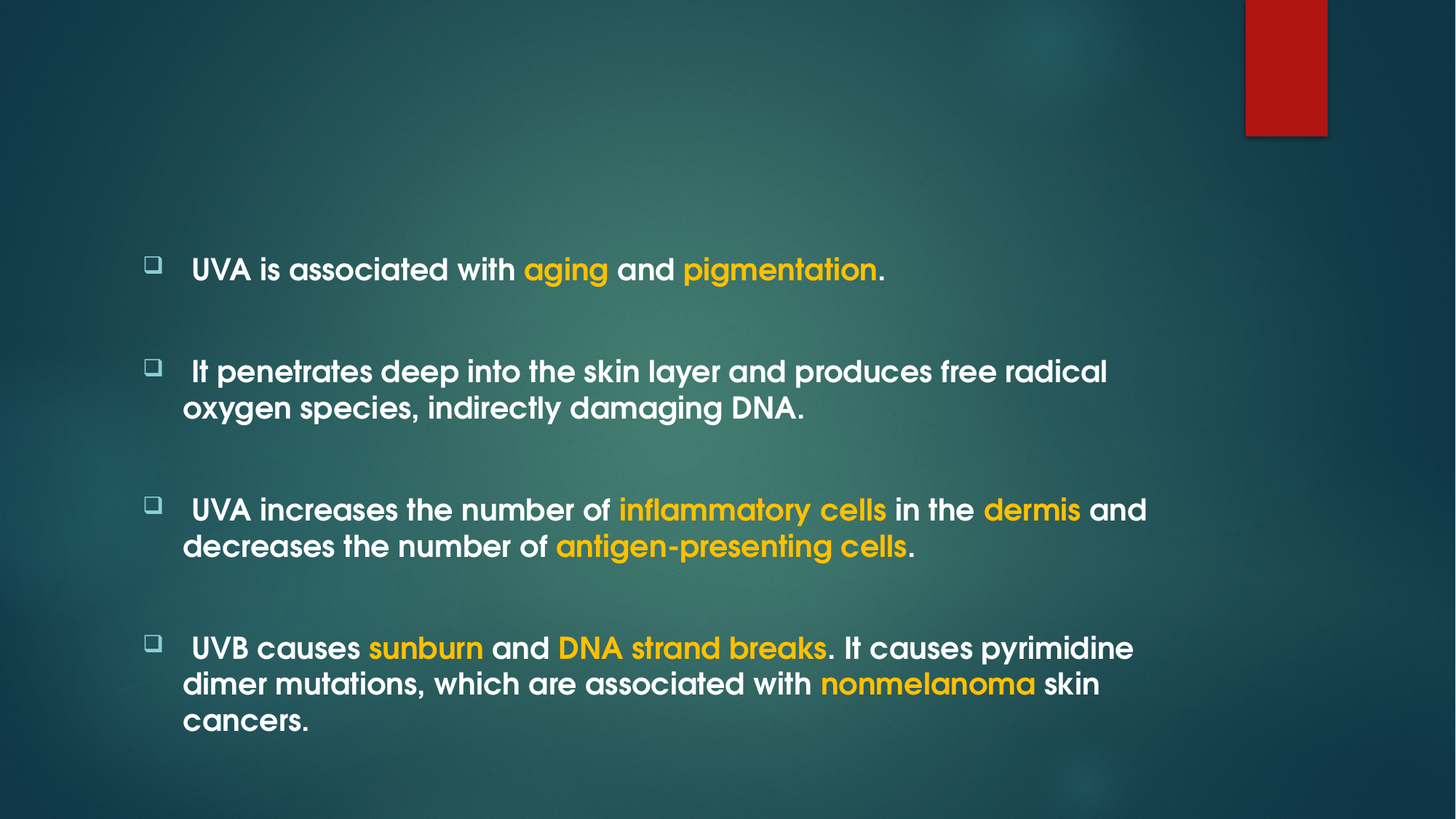

#
 UVA is associated with aging and pigmentation.

 It penetrates deep into the skin layer and produces free radical oxygen species, indirectly damaging DNA.

 UVA increases the number of inflammatory cells in the dermis and decreases the number of antigen-presenting cells.

 UVB causes sunburn and DNA strand breaks. It causes pyrimidine dimer mutations, which are associated with nonmelanoma skin cancers.